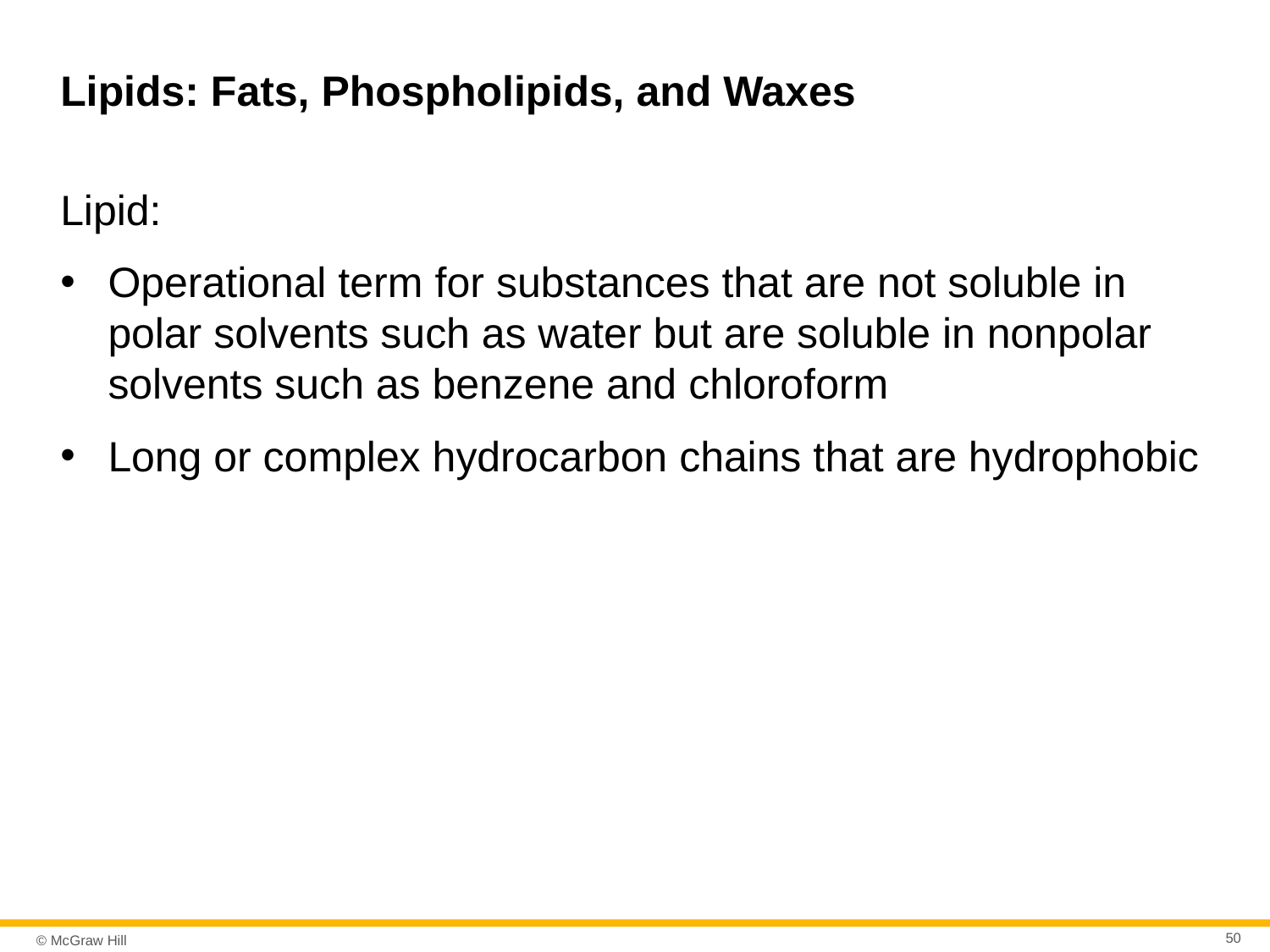

# Lipids: Fats, Phospholipids, and Waxes
Lipid:
Operational term for substances that are not soluble in polar solvents such as water but are soluble in nonpolar solvents such as benzene and chloroform
Long or complex hydrocarbon chains that are hydrophobic